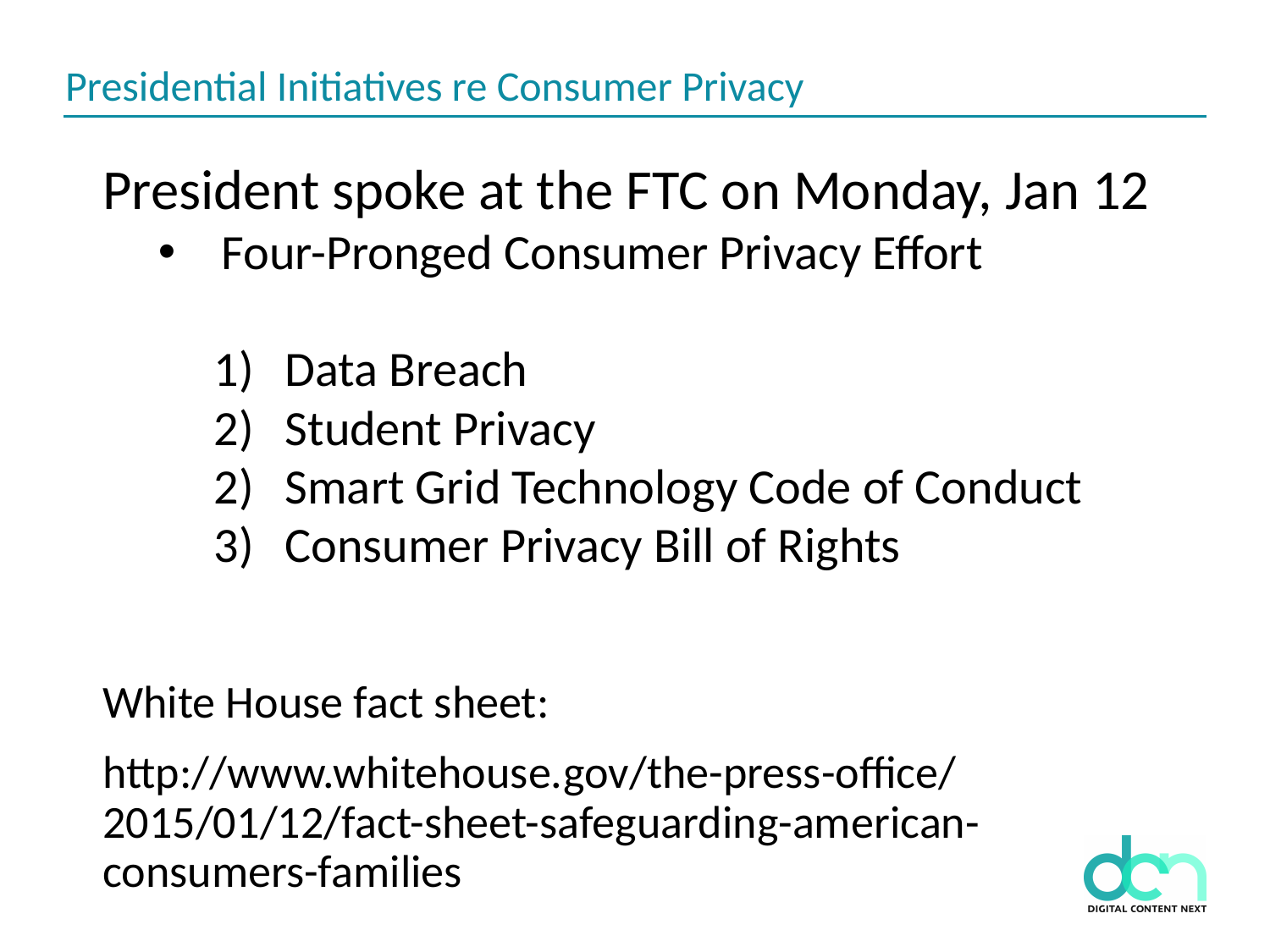

Presidential Initiatives re Consumer Privacy
President spoke at the FTC on Monday, Jan 12
Four-Pronged Consumer Privacy Effort

Data Breach
Student Privacy
Smart Grid Technology Code of Conduct
Consumer Privacy Bill of Rights

White House fact sheet:
http://www.whitehouse.gov/the-press-office/2015/01/12/fact-sheet-safeguarding-american-consumers-families